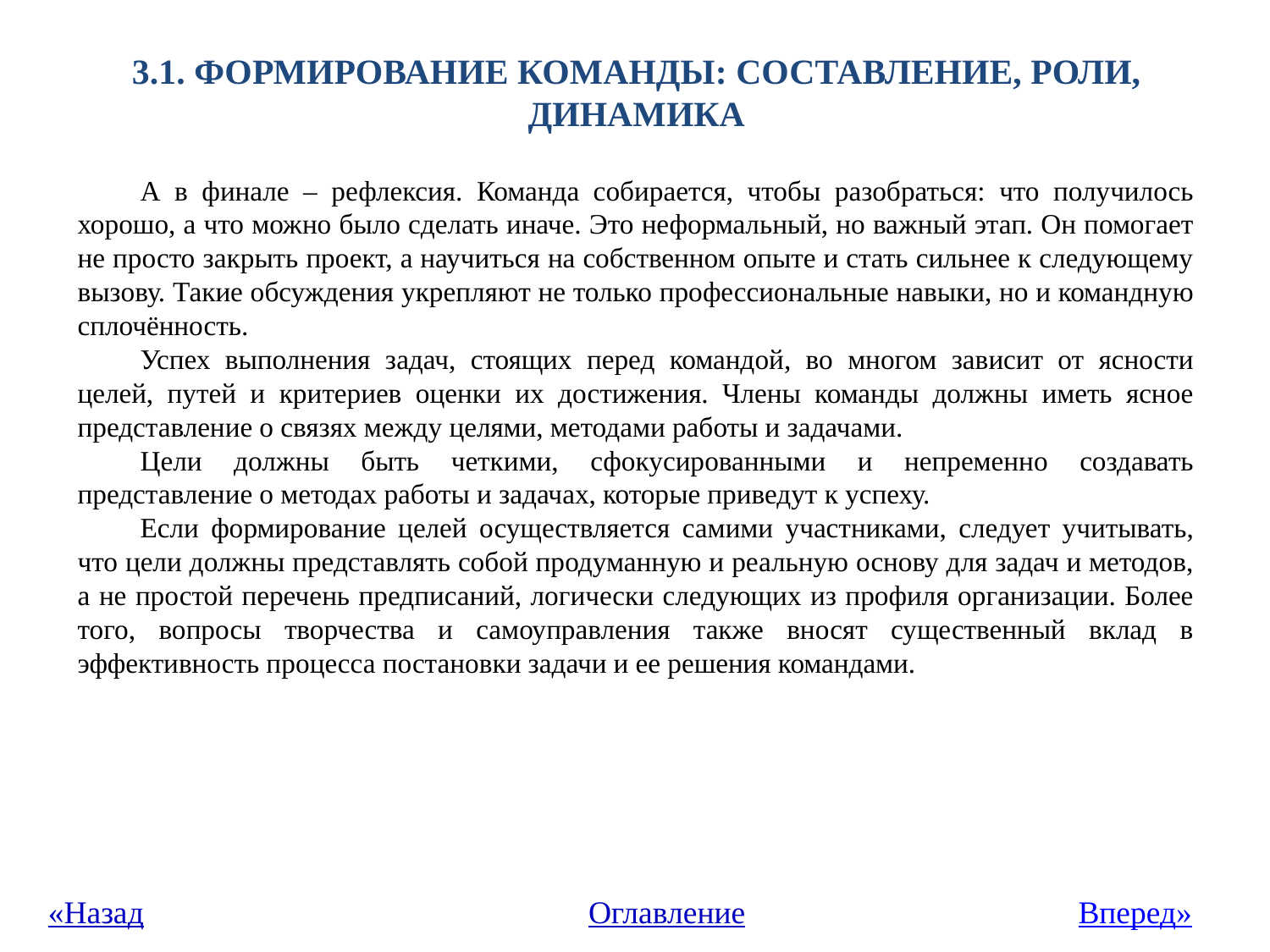

# 3.1. Формирование команды: составление, роли, динамика
А в финале – рефлексия. Команда собирается, чтобы разобраться: что получилось хорошо, а что можно было сделать иначе. Это неформальный, но важный этап. Он помогает не просто закрыть проект, а научиться на собственном опыте и стать сильнее к следующему вызову. Такие обсуждения укрепляют не только профессиональные навыки, но и командную сплочённость.
Успех выполнения задач, стоящих перед командой, во многом зависит от ясности целей, путей и критериев оценки их достижения. Члены команды должны иметь ясное представление о связях между целями, методами работы и задачами.
Цели должны быть четкими, сфокусированными и непременно создавать представление о методах работы и задачах, которые приведут к успеху.
Если формирование целей осуществляется самими участниками, следует учитывать, что цели должны представлять собой продуманную и реальную основу для задач и методов, а не простой перечень предписаний, логически следующих из профиля организации. Более того, вопросы творчества и самоуправления также вносят существенный вклад в эффективность процесса постановки задачи и ее решения командами.

«Назад
Оглавление
Вперед»